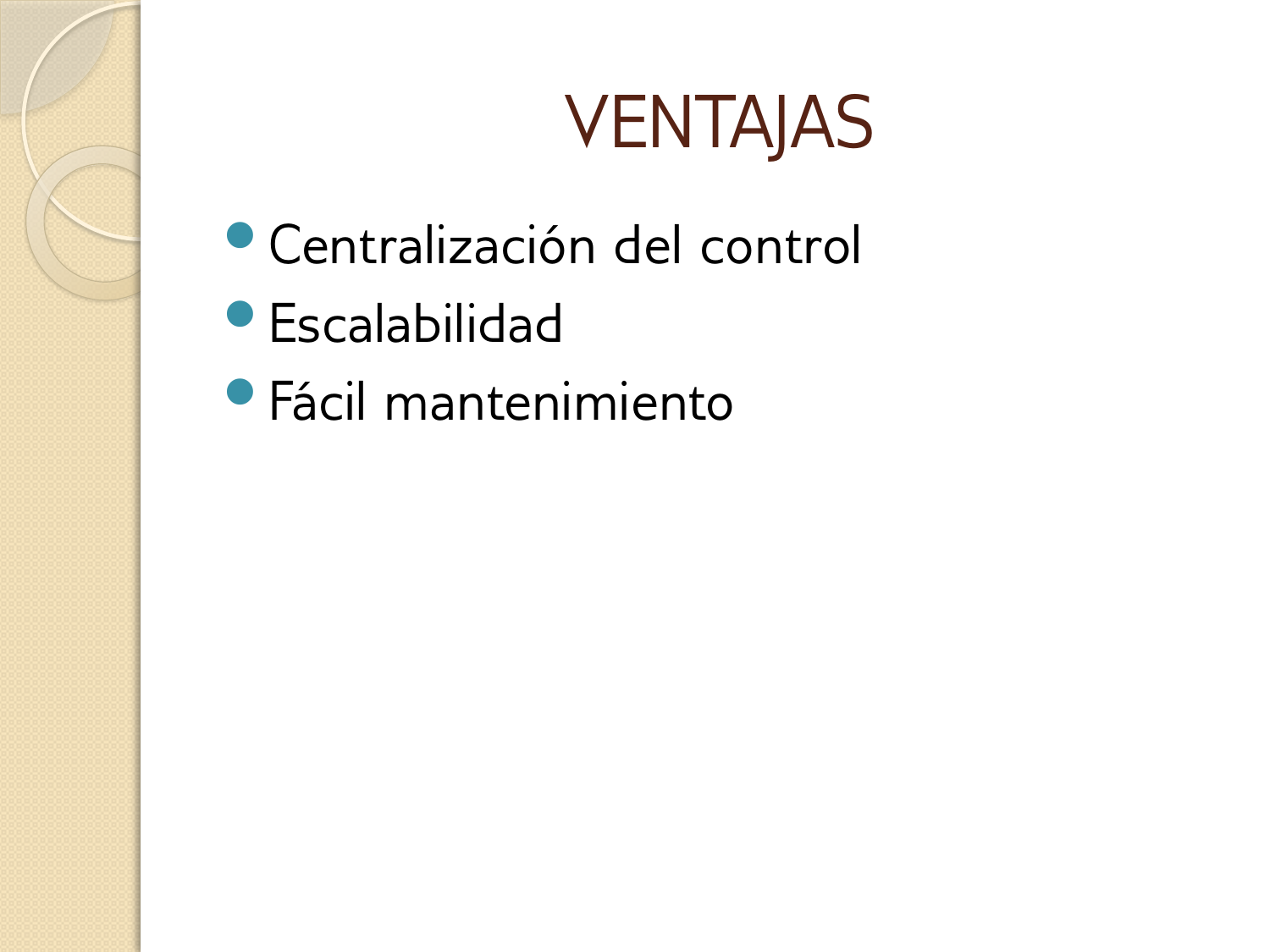

# VENTAJAS
Centralización del control
Escalabilidad
Fácil mantenimiento